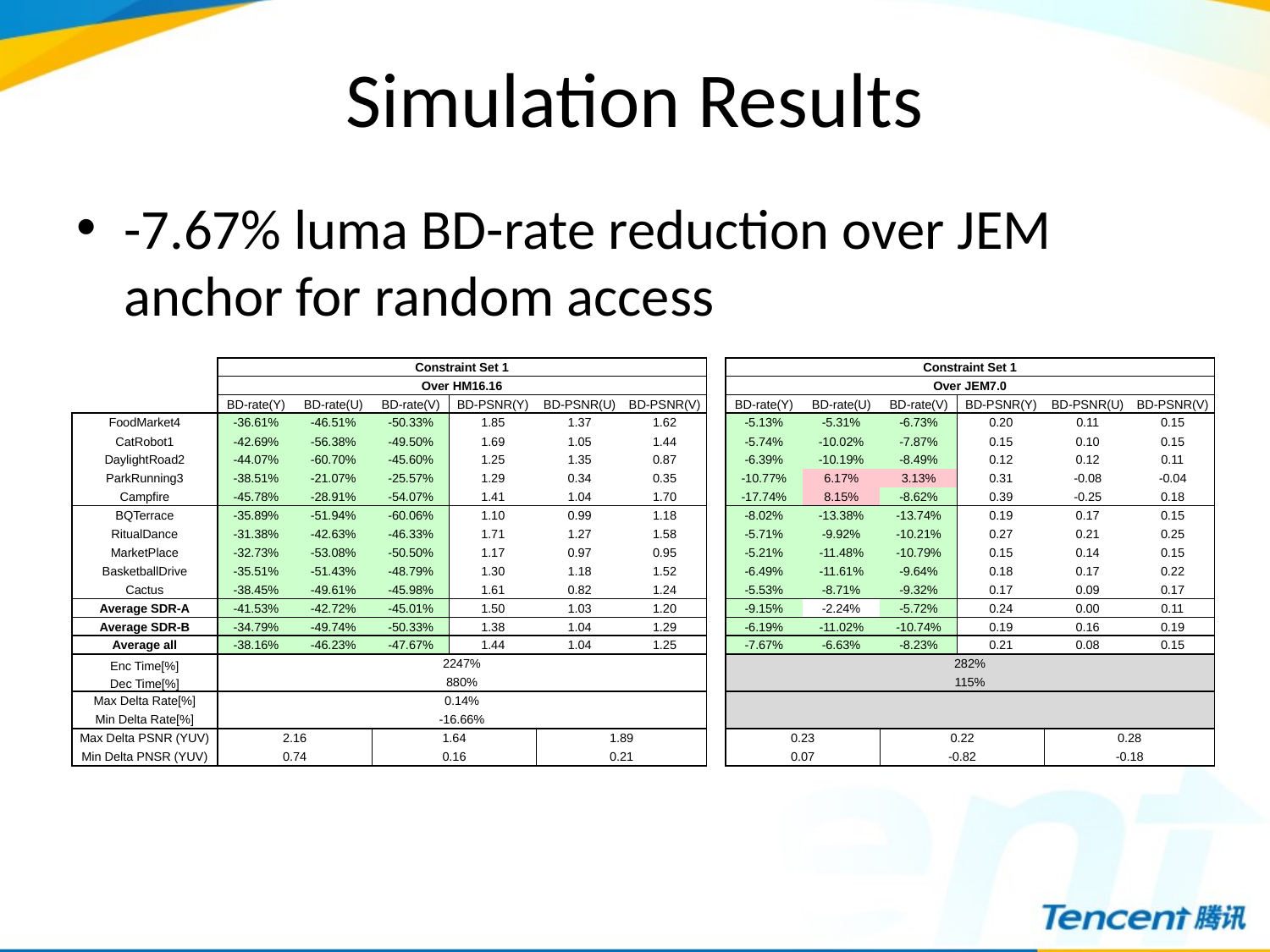

# Simulation Results
-7.67% luma BD-rate reduction over JEM anchor for random access
|  | Constraint Set 1 |  |  |  |  |  |  | Constraint Set 1 |  |  |  |  |  |
| --- | --- | --- | --- | --- | --- | --- | --- | --- | --- | --- | --- | --- | --- |
|  | Over HM16.16 |  |  |  |  |  |  | Over JEM7.0 |  |  |  |  |  |
|  | BD-rate(Y) | BD-rate(U) | BD-rate(V) | BD-PSNR(Y) | BD-PSNR(U) | BD-PSNR(V) |  | BD-rate(Y) | BD-rate(U) | BD-rate(V) | BD-PSNR(Y) | BD-PSNR(U) | BD-PSNR(V) |
| FoodMarket4 | -36.61% | -46.51% | -50.33% | 1.85 | 1.37 | 1.62 |  | -5.13% | -5.31% | -6.73% | 0.20 | 0.11 | 0.15 |
| CatRobot1 | -42.69% | -56.38% | -49.50% | 1.69 | 1.05 | 1.44 |  | -5.74% | -10.02% | -7.87% | 0.15 | 0.10 | 0.15 |
| DaylightRoad2 | -44.07% | -60.70% | -45.60% | 1.25 | 1.35 | 0.87 |  | -6.39% | -10.19% | -8.49% | 0.12 | 0.12 | 0.11 |
| ParkRunning3 | -38.51% | -21.07% | -25.57% | 1.29 | 0.34 | 0.35 |  | -10.77% | 6.17% | 3.13% | 0.31 | -0.08 | -0.04 |
| Campfire | -45.78% | -28.91% | -54.07% | 1.41 | 1.04 | 1.70 |  | -17.74% | 8.15% | -8.62% | 0.39 | -0.25 | 0.18 |
| BQTerrace | -35.89% | -51.94% | -60.06% | 1.10 | 0.99 | 1.18 |  | -8.02% | -13.38% | -13.74% | 0.19 | 0.17 | 0.15 |
| RitualDance | -31.38% | -42.63% | -46.33% | 1.71 | 1.27 | 1.58 |  | -5.71% | -9.92% | -10.21% | 0.27 | 0.21 | 0.25 |
| MarketPlace | -32.73% | -53.08% | -50.50% | 1.17 | 0.97 | 0.95 |  | -5.21% | -11.48% | -10.79% | 0.15 | 0.14 | 0.15 |
| BasketballDrive | -35.51% | -51.43% | -48.79% | 1.30 | 1.18 | 1.52 |  | -6.49% | -11.61% | -9.64% | 0.18 | 0.17 | 0.22 |
| Cactus | -38.45% | -49.61% | -45.98% | 1.61 | 0.82 | 1.24 |  | -5.53% | -8.71% | -9.32% | 0.17 | 0.09 | 0.17 |
| Average SDR-A | -41.53% | -42.72% | -45.01% | 1.50 | 1.03 | 1.20 |  | -9.15% | -2.24% | -5.72% | 0.24 | 0.00 | 0.11 |
| Average SDR-B | -34.79% | -49.74% | -50.33% | 1.38 | 1.04 | 1.29 |  | -6.19% | -11.02% | -10.74% | 0.19 | 0.16 | 0.19 |
| Average all | -38.16% | -46.23% | -47.67% | 1.44 | 1.04 | 1.25 |  | -7.67% | -6.63% | -8.23% | 0.21 | 0.08 | 0.15 |
| Enc Time[%] | 2247% |  |  |  |  |  |  | 282% |  |  |  |  |  |
| Dec Time[%] | 880% |  |  |  |  |  |  | 115% |  |  |  |  |  |
| Max Delta Rate[%] | 0.14% |  |  |  |  |  |  |  |  |  |  |  |  |
| Min Delta Rate[%] | -16.66% |  |  |  |  |  |  |  |  |  |  |  |  |
| Max Delta PSNR (YUV) | 2.16 |  | 1.64 |  | 1.89 |  |  | 0.23 |  | 0.22 |  | 0.28 |  |
| Min Delta PNSR (YUV) | 0.74 |  | 0.16 |  | 0.21 |  |  | 0.07 |  | -0.82 |  | -0.18 |  |